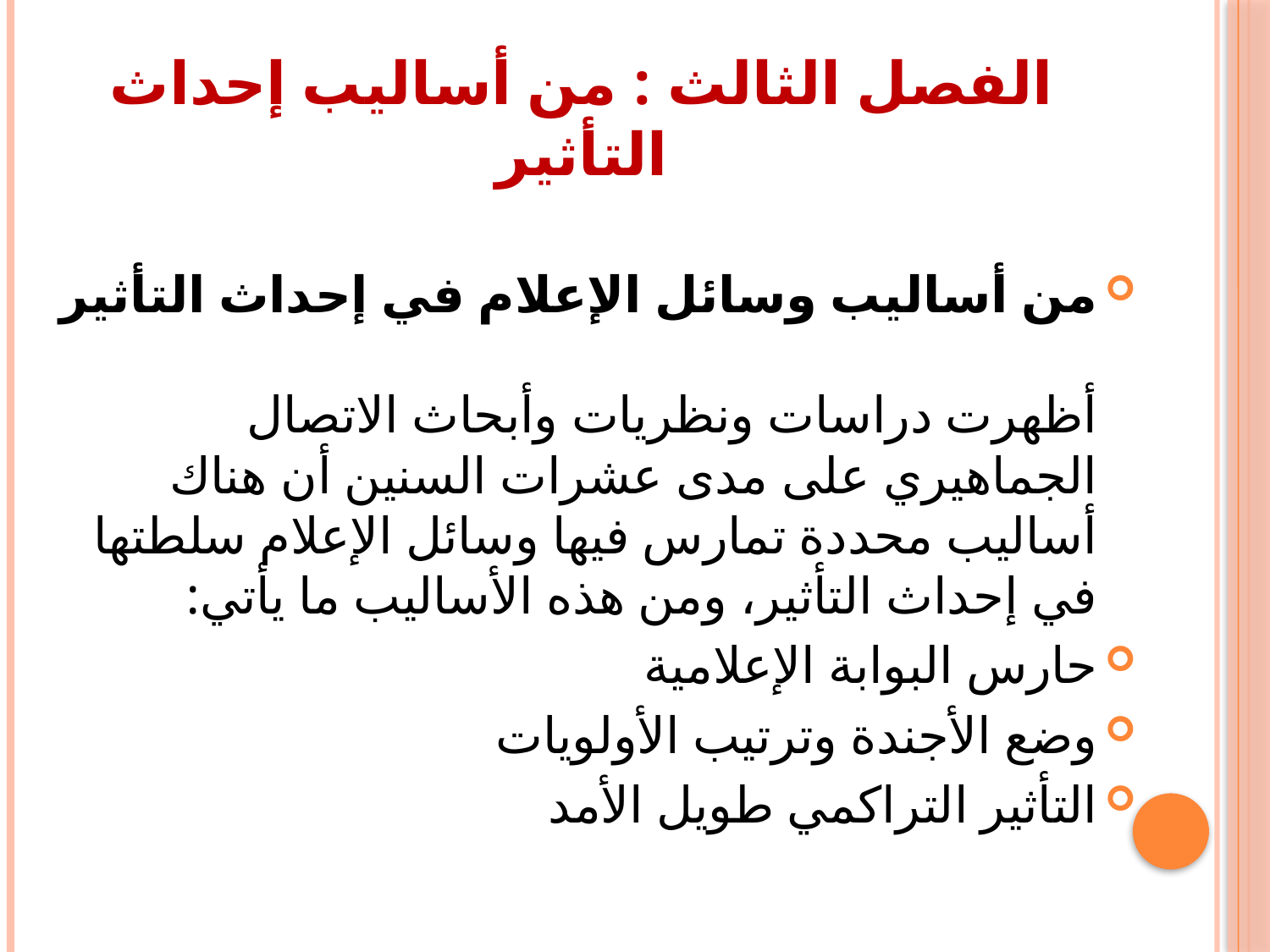

# الفصل الثالث : من أساليب إحداث التأثير
من أساليب وسائل الإعلام في إحداث التأثير
أظهرت دراسات ونظريات وأبحاث الاتصال الجماهيري على مدى عشرات السنين أن هناك أساليب محددة تمارس فيها وسائل الإعلام سلطتها في إحداث التأثير، ومن هذه الأساليب ما يأتي:
حارس البوابة الإعلامية
وضع الأجندة وترتيب الأولويات
التأثير التراكمي طويل الأمد